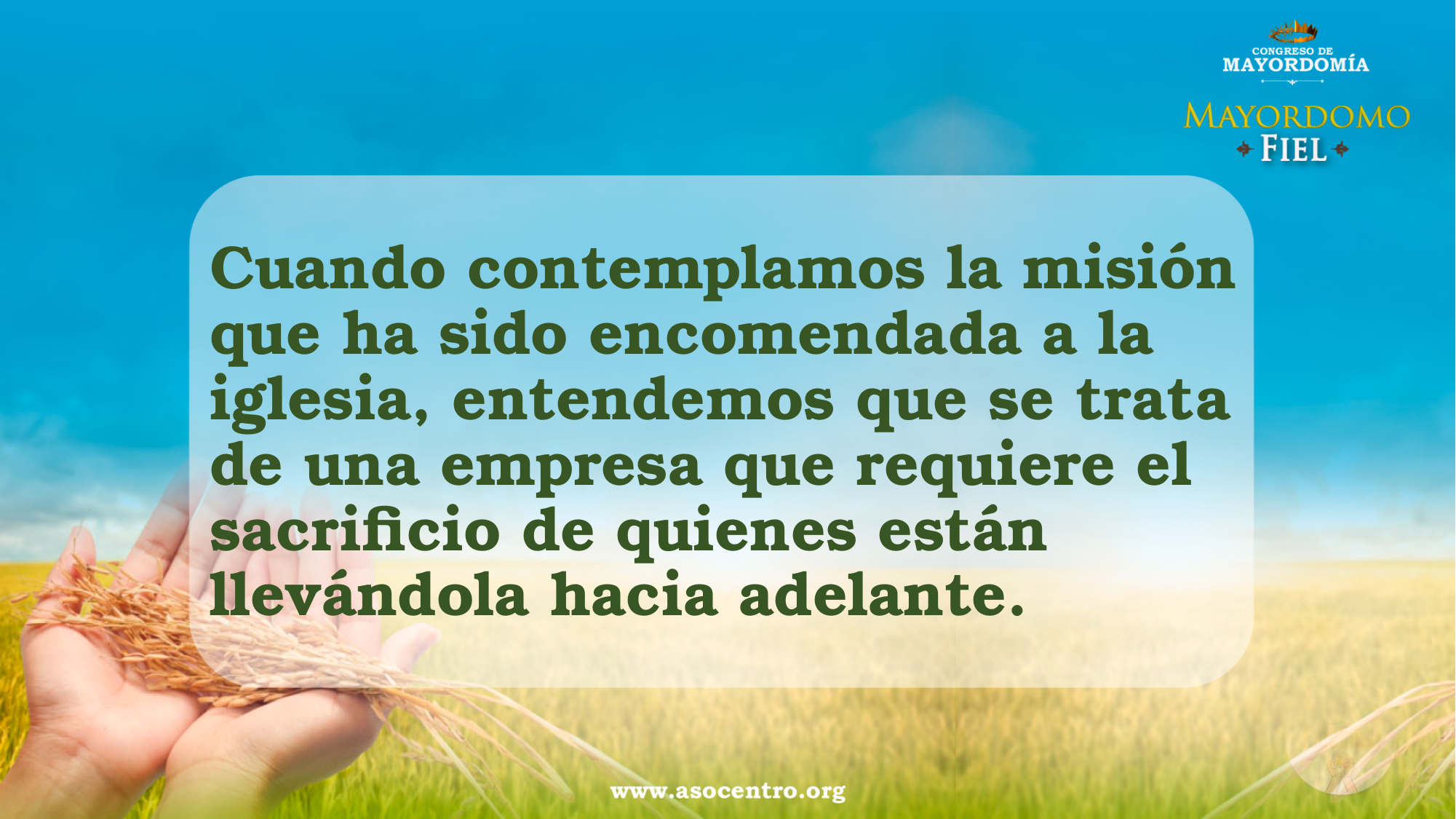

Cuando contemplamos la misión que ha sido encomendada a la iglesia, entendemos que se trata de una empresa que requiere el sacrificio de quienes están llevándola hacia adelante.